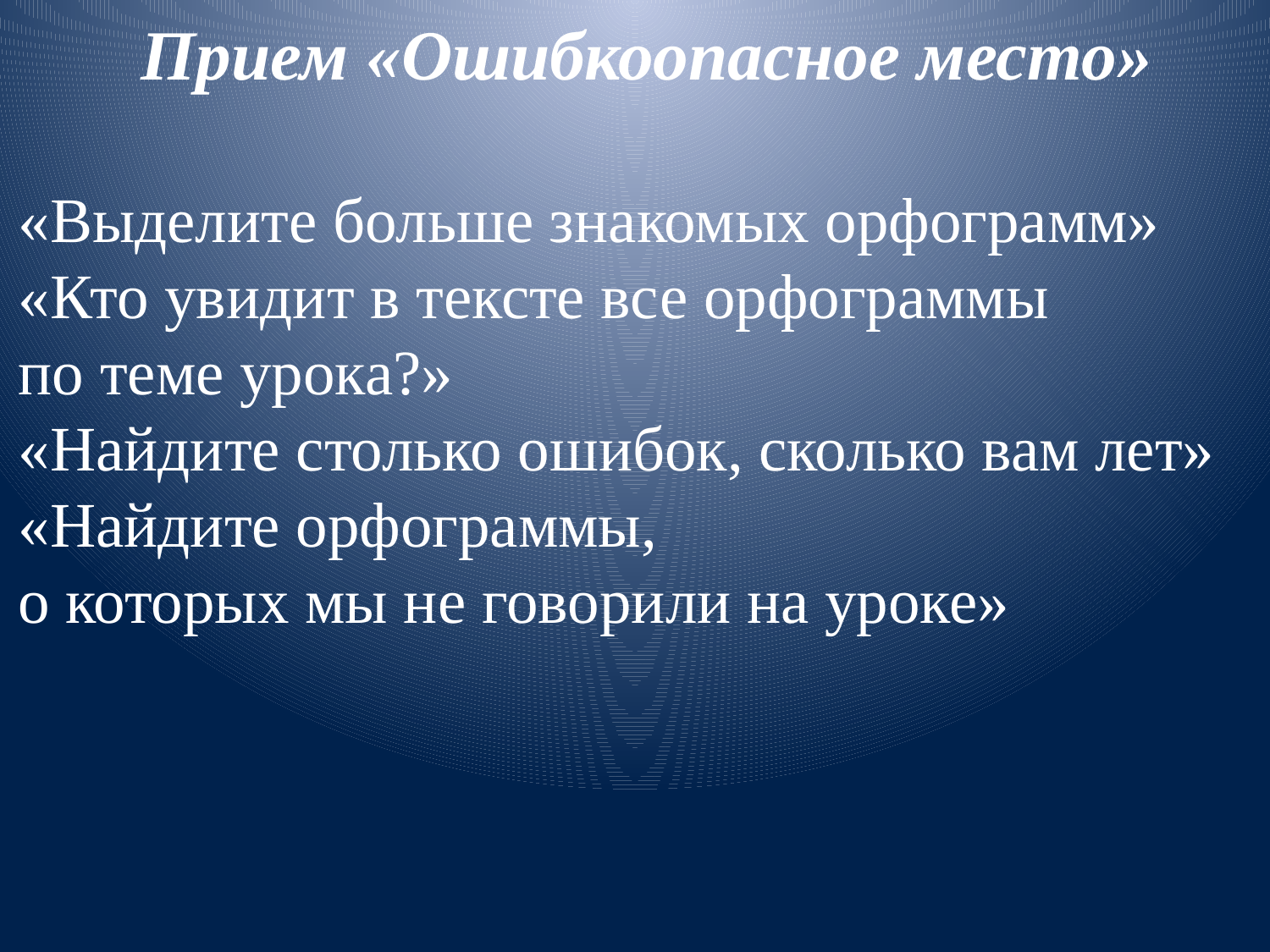

Прием «Ошибкоопасное место»

«Выделите больше знакомых орфограмм»
«Кто увидит в тексте все орфограммы
по теме урока?»
«Найдите столько ошибок, сколько вам лет»
«Найдите орфограммы,
о которых мы не говорили на уроке»